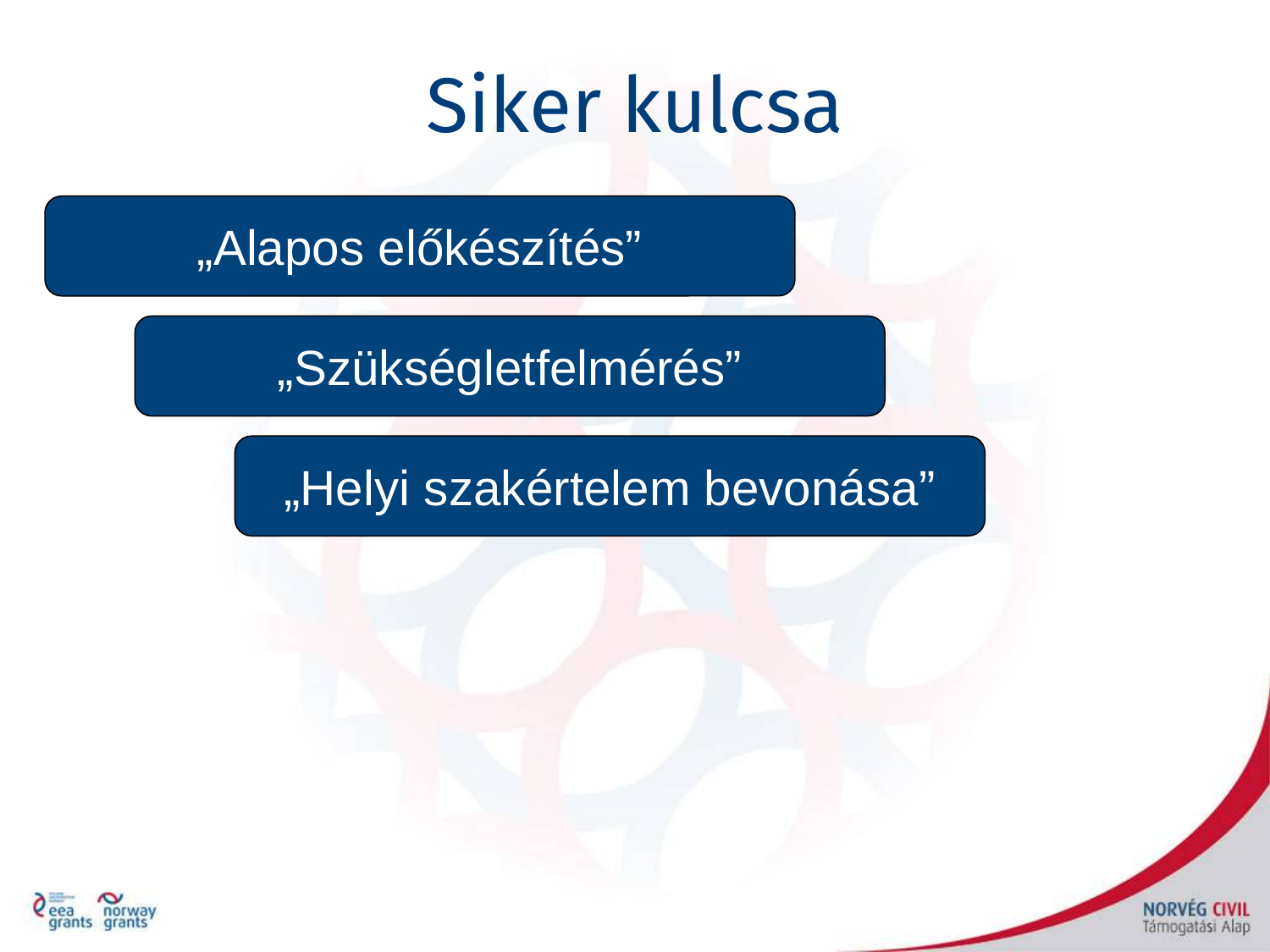

Siker kulcsa
„Alapos előkészítés”
„Szükségletfelmérés”
„Helyi szakértelem bevonása”